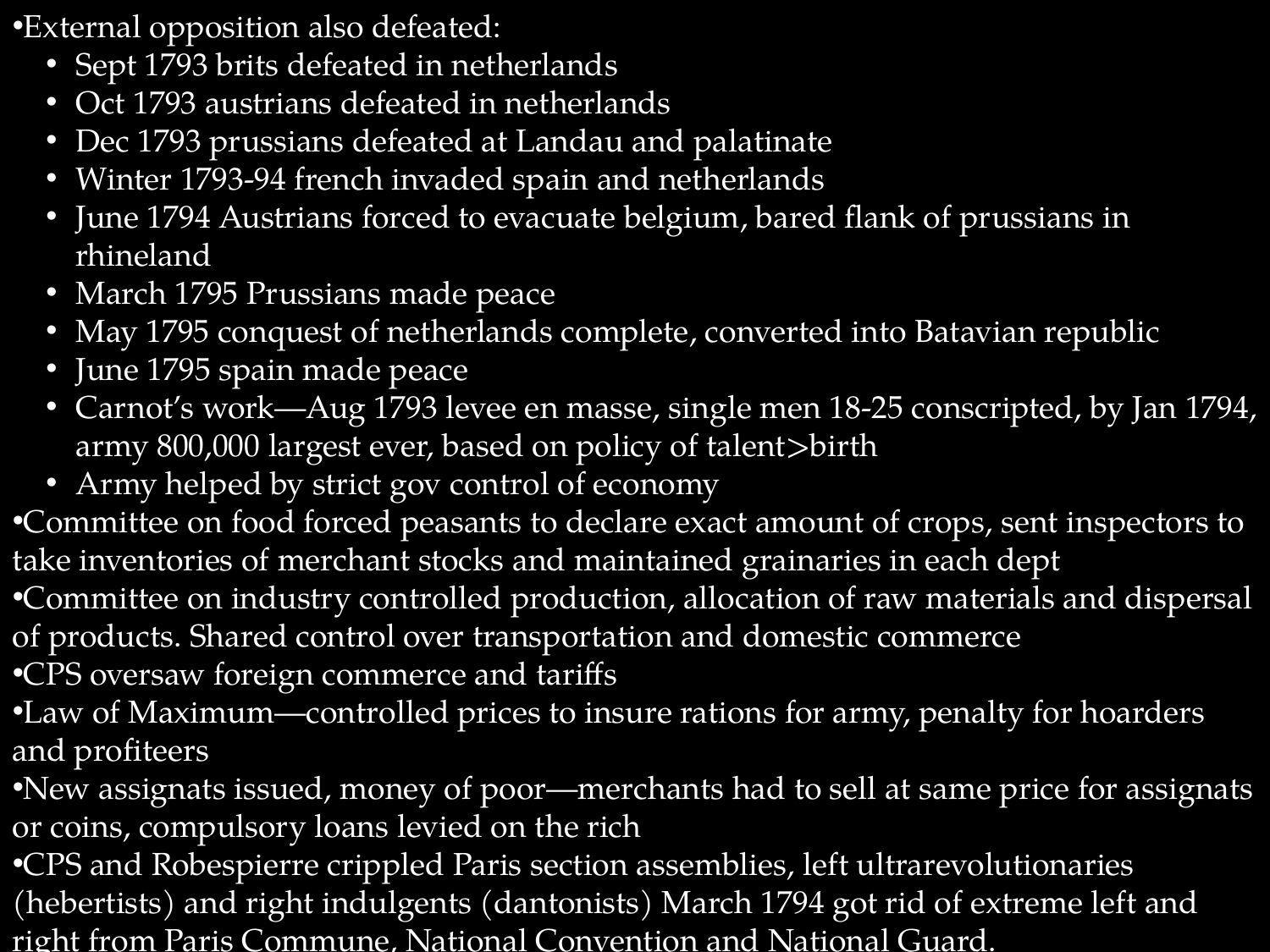

External opposition also defeated:
Sept 1793 brits defeated in netherlands
Oct 1793 austrians defeated in netherlands
Dec 1793 prussians defeated at Landau and palatinate
Winter 1793-94 french invaded spain and netherlands
June 1794 Austrians forced to evacuate belgium, bared flank of prussians in rhineland
March 1795 Prussians made peace
May 1795 conquest of netherlands complete, converted into Batavian republic
June 1795 spain made peace
Carnot’s work—Aug 1793 levee en masse, single men 18-25 conscripted, by Jan 1794, army 800,000 largest ever, based on policy of talent>birth
Army helped by strict gov control of economy
Committee on food forced peasants to declare exact amount of crops, sent inspectors to take inventories of merchant stocks and maintained grainaries in each dept
Committee on industry controlled production, allocation of raw materials and dispersal of products. Shared control over transportation and domestic commerce
CPS oversaw foreign commerce and tariffs
Law of Maximum—controlled prices to insure rations for army, penalty for hoarders and profiteers
New assignats issued, money of poor—merchants had to sell at same price for assignats or coins, compulsory loans levied on the rich
CPS and Robespierre crippled Paris section assemblies, left ultrarevolutionaries (hebertists) and right indulgents (dantonists) March 1794 got rid of extreme left and right from Paris Commune, National Convention and National Guard.